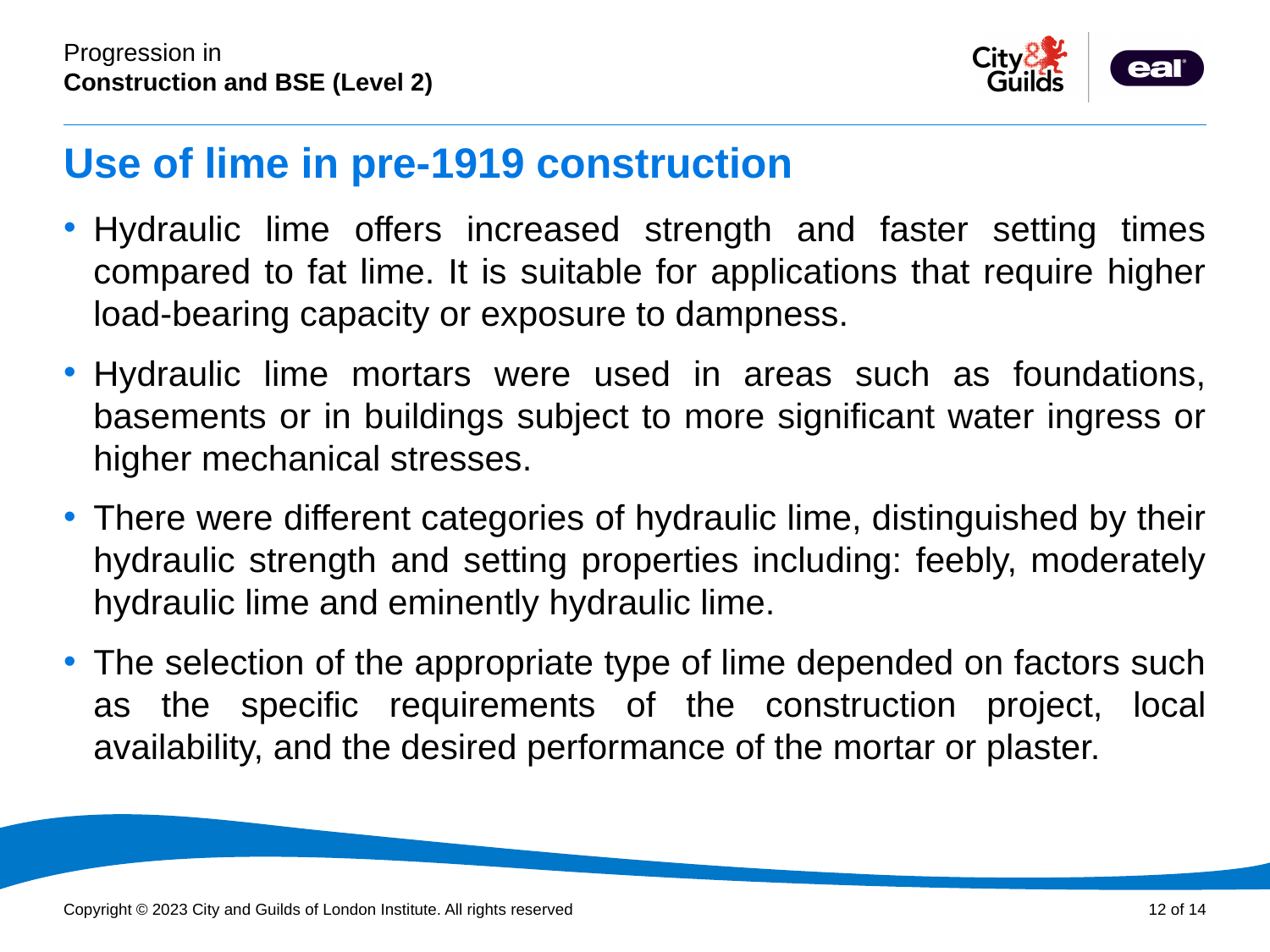

Use of lime in pre-1919 construction
Hydraulic lime offers increased strength and faster setting times compared to fat lime. It is suitable for applications that require higher load-bearing capacity or exposure to dampness.
Hydraulic lime mortars were used in areas such as foundations, basements or in buildings subject to more significant water ingress or higher mechanical stresses.
There were different categories of hydraulic lime, distinguished by their hydraulic strength and setting properties including: feebly, moderately hydraulic lime and eminently hydraulic lime.
The selection of the appropriate type of lime depended on factors such as the specific requirements of the construction project, local availability, and the desired performance of the mortar or plaster.